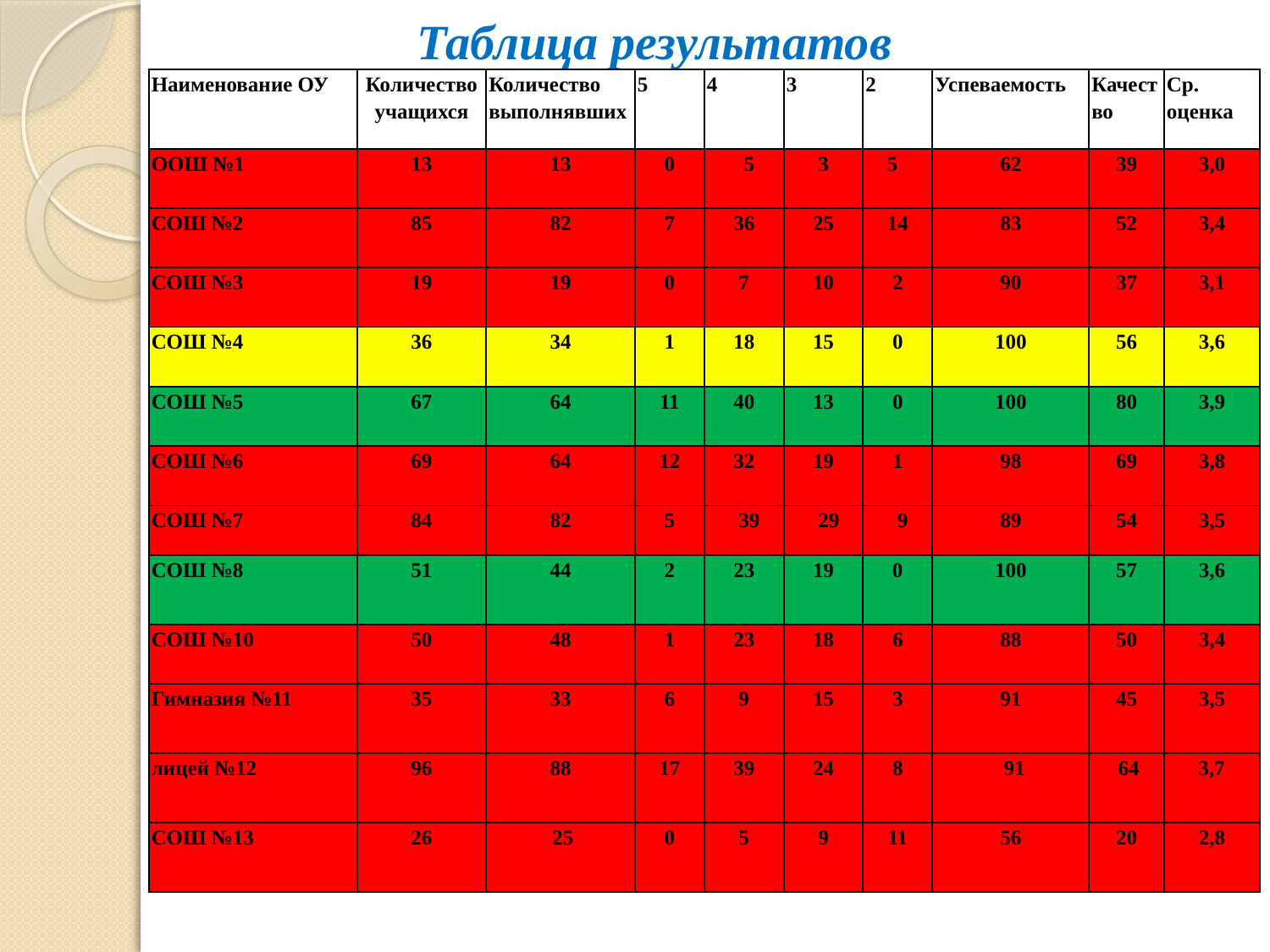

# Таблица результатов
| Наименование ОУ | Количество учащихся | Количество выполнявших | 5 | 4 | 3 | 2 | Успеваемость | Качество | Ср. оценка |
| --- | --- | --- | --- | --- | --- | --- | --- | --- | --- |
| ООШ №1 | 13 | 13 | 0 | 5 | 3 | 5 | 62 | 39 | 3,0 |
| СОШ №2 | 85 | 82 | 7 | 36 | 25 | 14 | 83 | 52 | 3,4 |
| СОШ №3 | 19 | 19 | 0 | 7 | 10 | 2 | 90 | 37 | 3,1 |
| СОШ №4 | 36 | 34 | 1 | 18 | 15 | 0 | 100 | 56 | 3,6 |
| СОШ №5 | 67 | 64 | 11 | 40 | 13 | 0 | 100 | 80 | 3,9 |
| СОШ №6 | 69 | 64 | 12 | 32 | 19 | 1 | 98 | 69 | 3,8 |
| СОШ №7 | 84 | 82 | 5 | 39 | 29 | 9 | 89 | 54 | 3,5 |
| СОШ №8 | 51 | 44 | 2 | 23 | 19 | 0 | 100 | 57 | 3,6 |
| СОШ №10 | 50 | 48 | 1 | 23 | 18 | 6 | 88 | 50 | 3,4 |
| Гимназия №11 | 35 | 33 | 6 | 9 | 15 | 3 | 91 | 45 | 3,5 |
| лицей №12 | 96 | 88 | 17 | 39 | 24 | 8 | 91 | 64 | 3,7 |
| СОШ №13 | 26 | 25 | 0 | 5 | 9 | 11 | 56 | 20 | 2,8 |